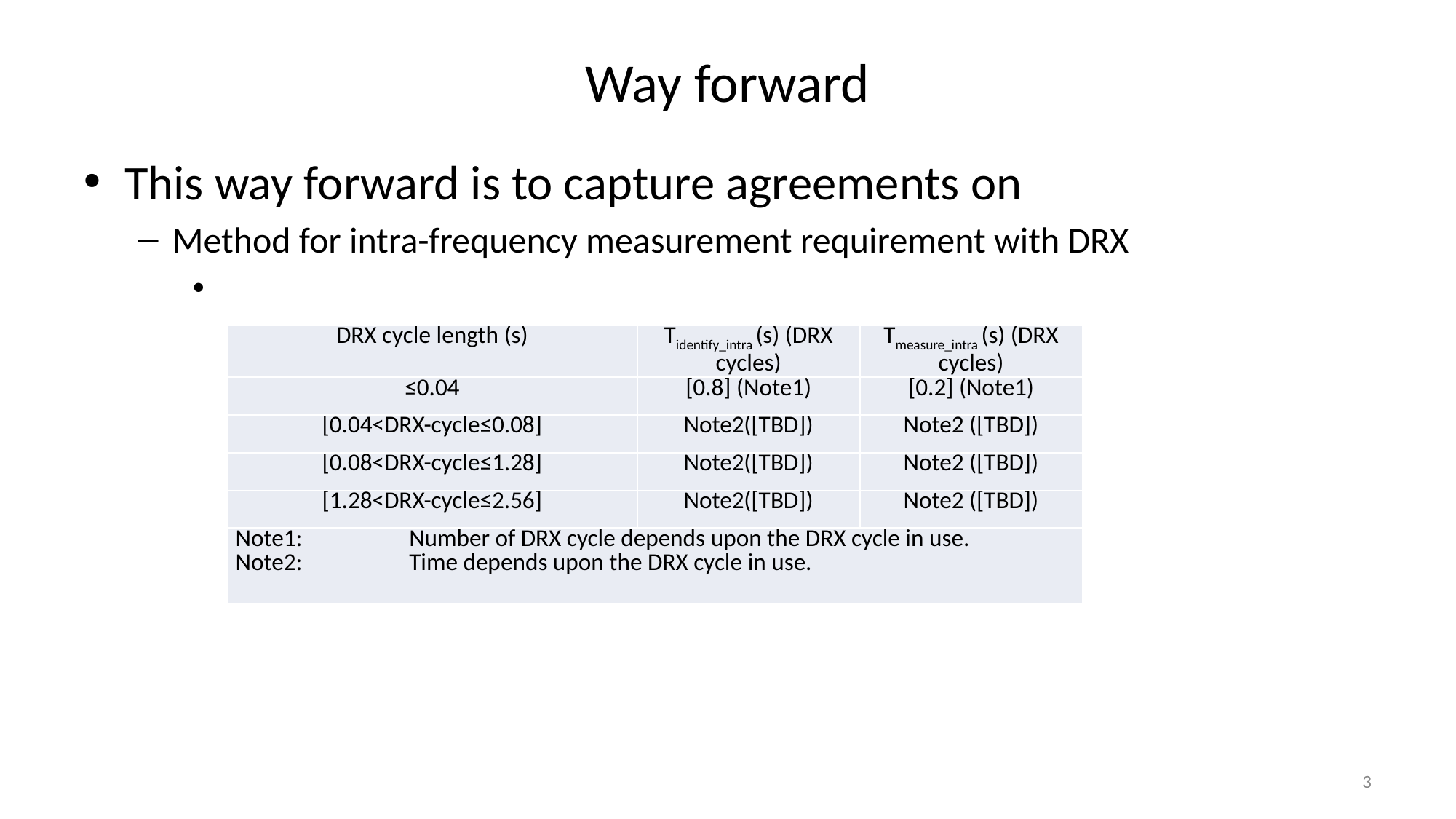

# Way forward
This way forward is to capture agreements on
Method for intra-frequency measurement requirement with DRX

| DRX cycle length (s) | Tidentify\_intra (s) (DRX cycles) | Tmeasure\_intra (s) (DRX cycles) |
| --- | --- | --- |
| ≤0.04 | [0.8] (Note1) | [0.2] (Note1) |
| [0.04<DRX-cycle≤0.08] | Note2([TBD]) | Note2 ([TBD]) |
| [0.08<DRX-cycle≤1.28] | Note2([TBD]) | Note2 ([TBD]) |
| [1.28<DRX-cycle≤2.56] | Note2([TBD]) | Note2 ([TBD]) |
| Note1: Number of DRX cycle depends upon the DRX cycle in use. Note2: Time depends upon the DRX cycle in use. |  |  |
3